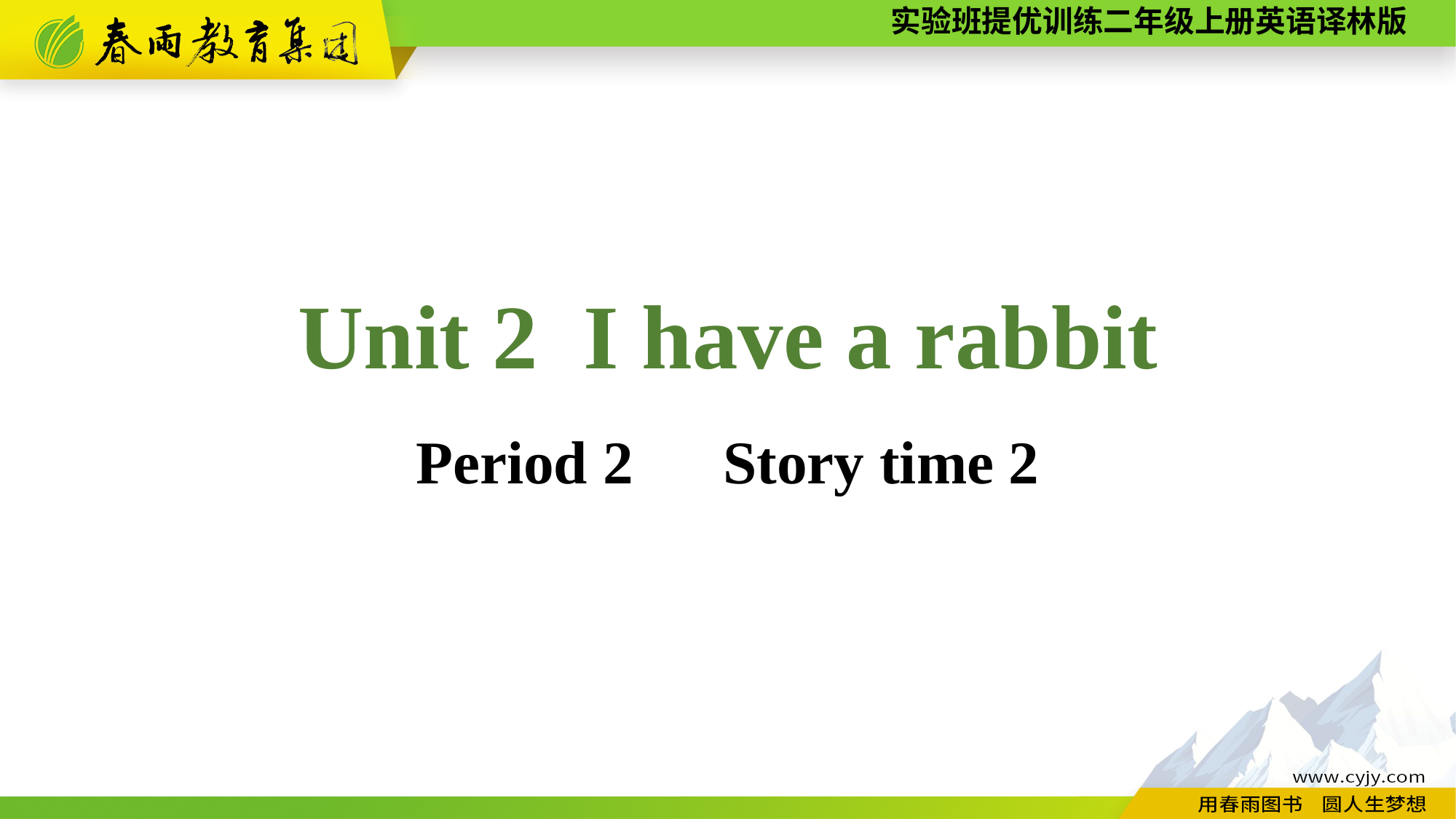

Unit 2  I have a rabbit
Period 2　Story time 2